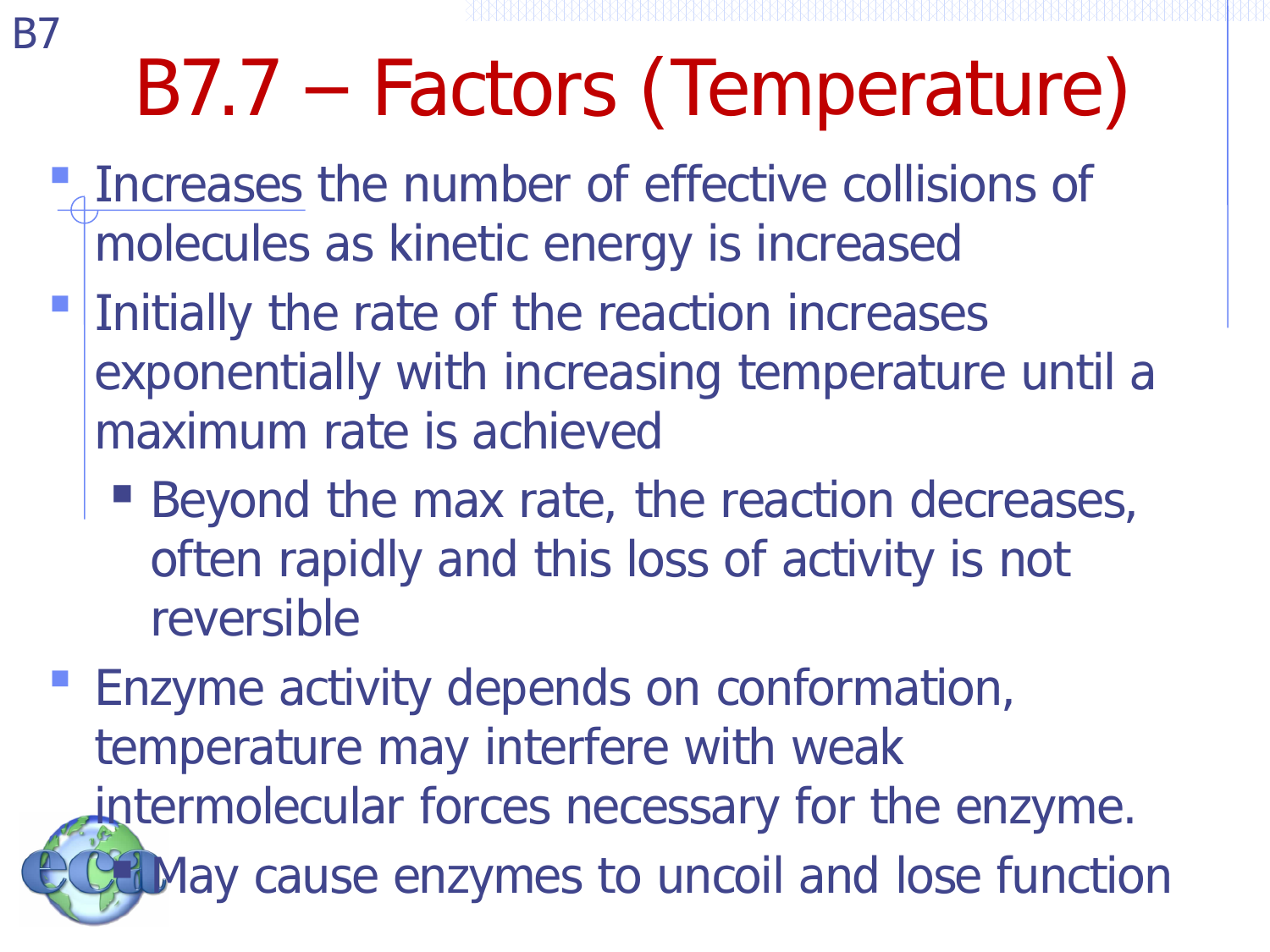

# B7.7 – Factors (Temperature)
Increases the number of effective collisions of molecules as kinetic energy is increased
Initially the rate of the reaction increases exponentially with increasing temperature until a maximum rate is achieved
Beyond the max rate, the reaction decreases, often rapidly and this loss of activity is not reversible
Enzyme activity depends on conformation, temperature may interfere with weak intermolecular forces necessary for the enzyme.
May cause enzymes to uncoil and lose function